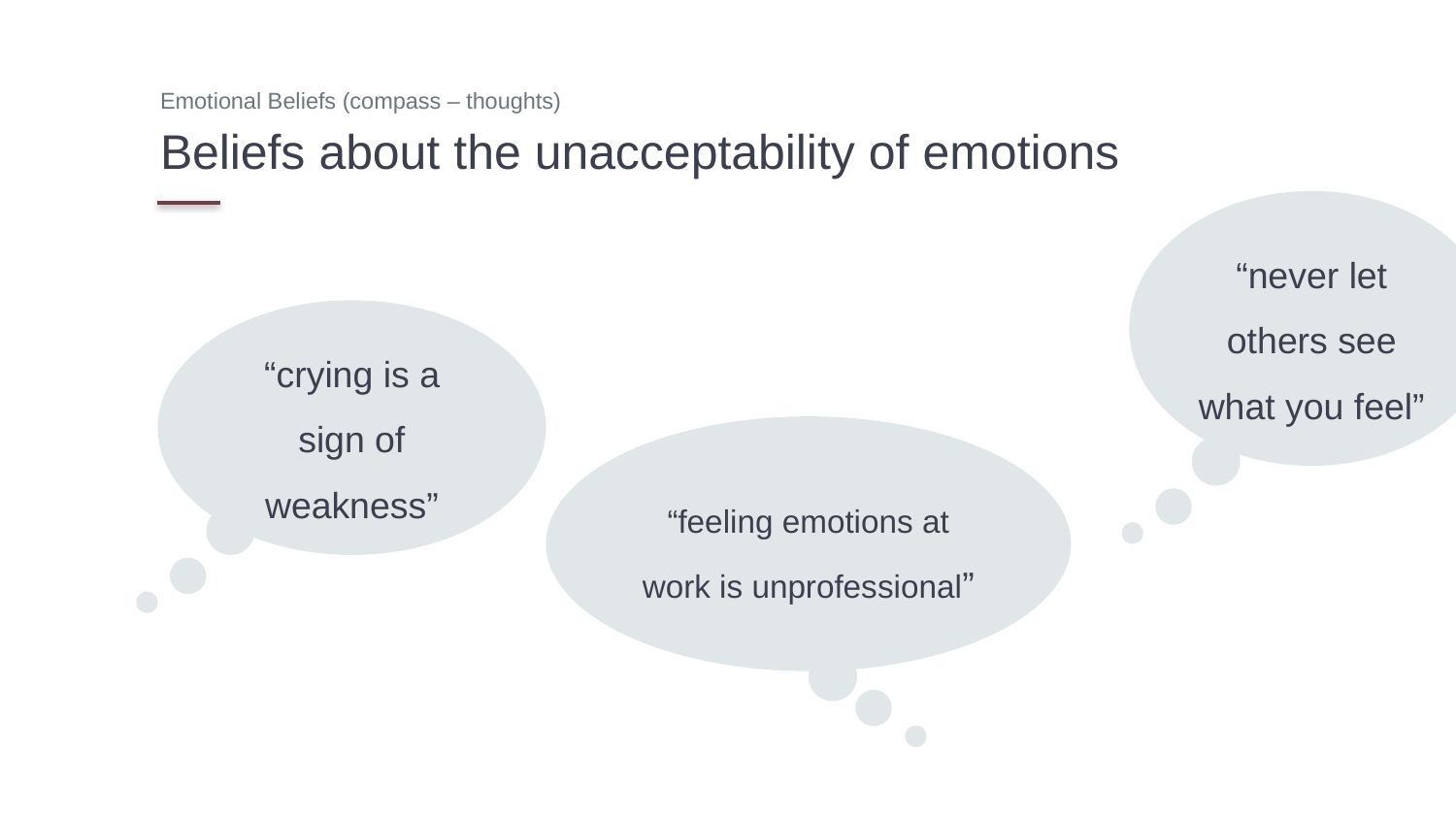

Emotional Beliefs (compass – thoughts)
# Beliefs about the unacceptability of emotions
“never let others see what you feel”
“crying is a sign of weakness”
“feeling emotions at work is unprofessional”